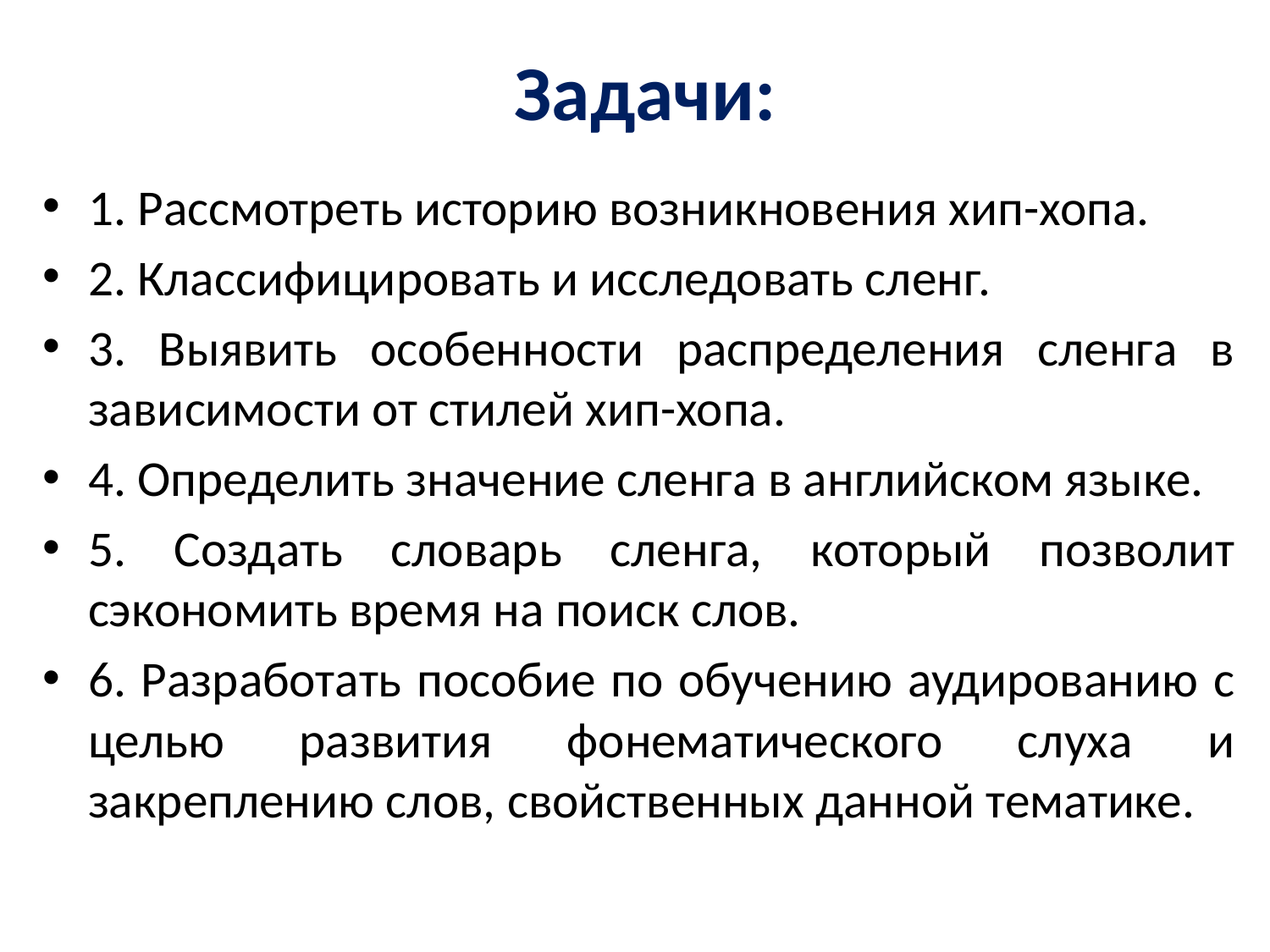

# Задачи:
1. Рассмотреть историю возникновения хип-хопа.
2. Классифицировать и исследовать сленг.
3. Выявить особенности распределения сленга в зависимости от стилей хип-хопа.
4. Определить значение сленга в английском языке.
5. Создать словарь сленга, который позволит сэкономить время на поиск слов.
6. Разработать пособие по обучению аудированию с целью развития фонематического слуха и закреплению слов, свойственных данной тематике.